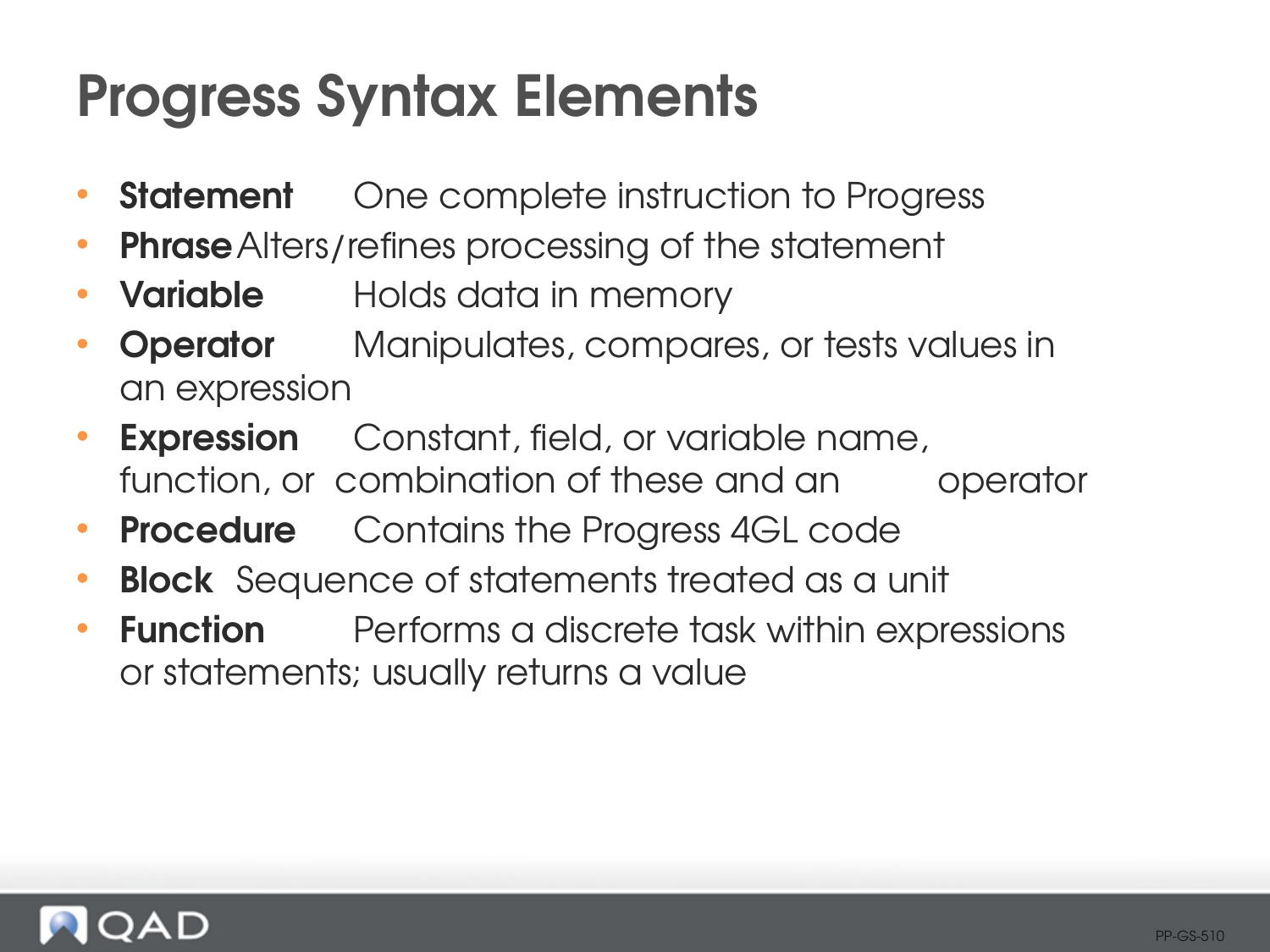

# Progress Syntax Elements
Statement		One complete instruction to Progress
Phrase			Alters/refines processing of the statement
Variable		Holds data in memory
Operator		Manipulates, compares, or tests values in 					an expression
Expression 	Constant, field, or variable name, 							function, or  combination of these and an 					operator
Procedure 		Contains the Progress 4GL code
Block			Sequence of statements treated as a unit
Function		Performs a discrete task within expressions 					or statements; usually returns a value
PP-GS-510